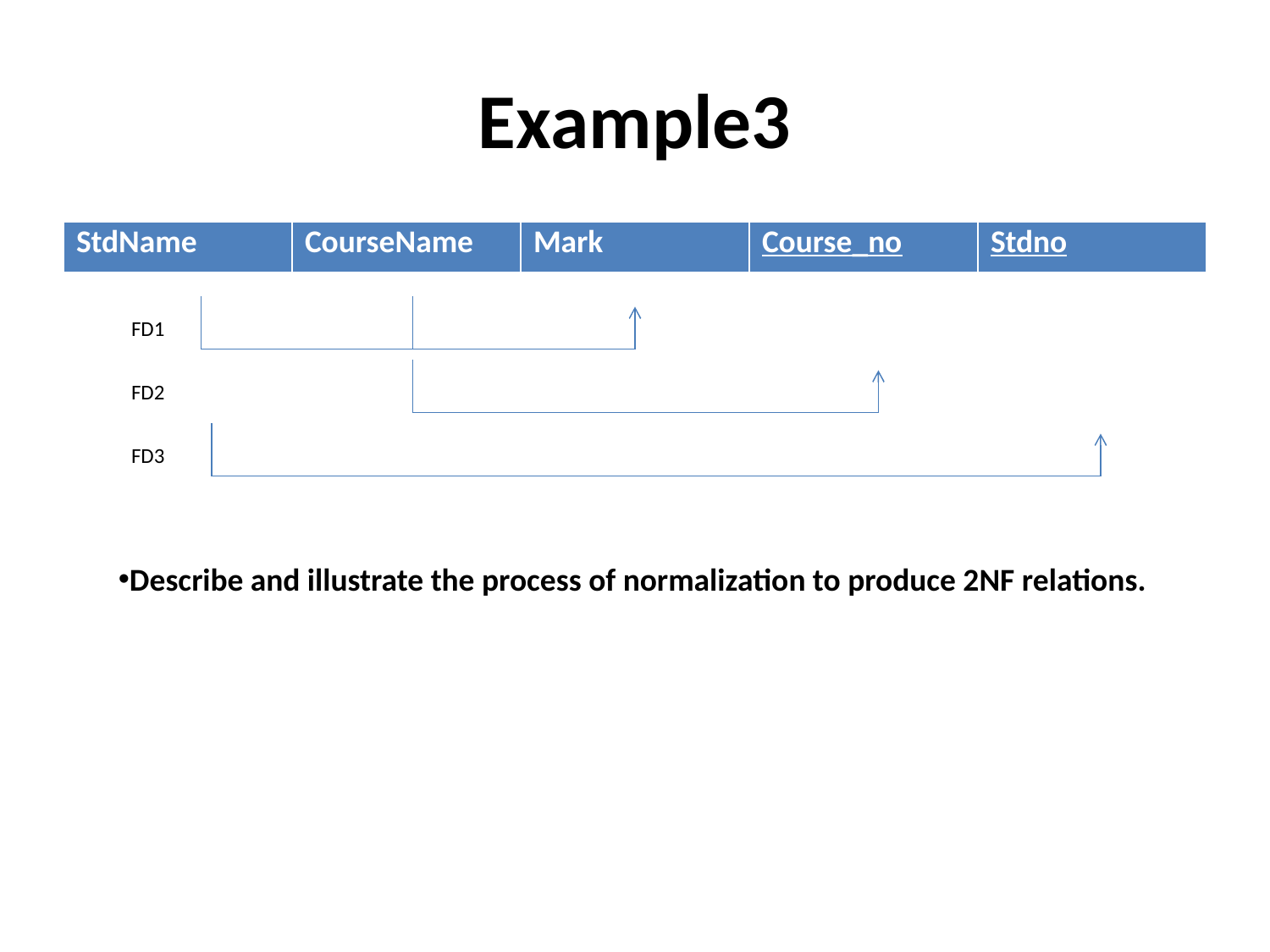

# Example3
| StdName | CourseName | Mark | Course\_no | Stdno |
| --- | --- | --- | --- | --- |
FD1
FD2
FD3
Describe and illustrate the process of normalization to produce 2NF relations.